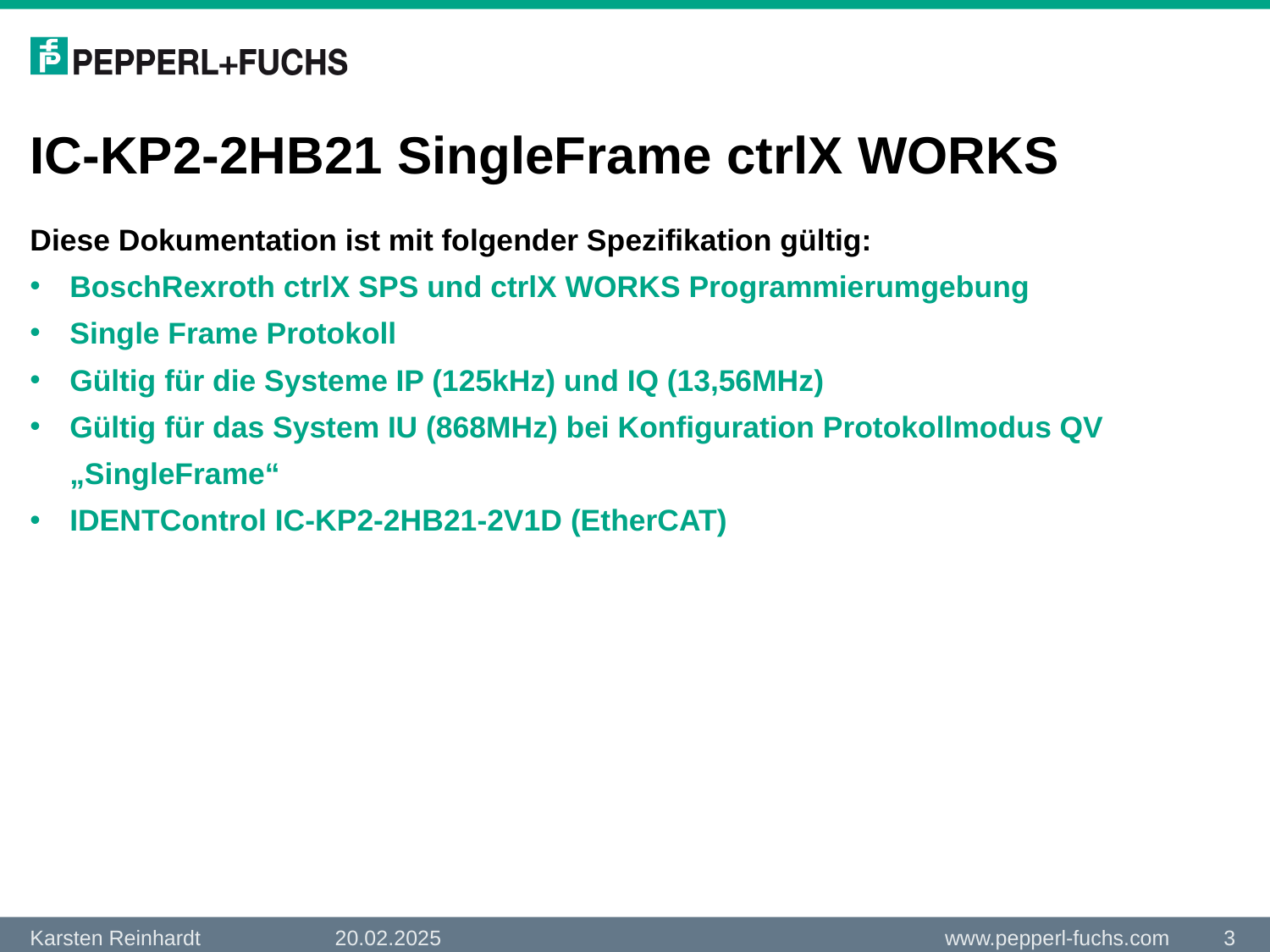

# IC-KP2-2HB21 SingleFrame ctrlX WORKS
Diese Dokumentation ist mit folgender Spezifikation gültig:
BoschRexroth ctrlX SPS und ctrlX WORKS Programmierumgebung
Single Frame Protokoll
Gültig für die Systeme IP (125kHz) und IQ (13,56MHz)
Gültig für das System IU (868MHz) bei Konfiguration Protokollmodus QV „SingleFrame“
IDENTControl IC-KP2-2HB21-2V1D (EtherCAT)
20.02.2025
3
Karsten Reinhardt